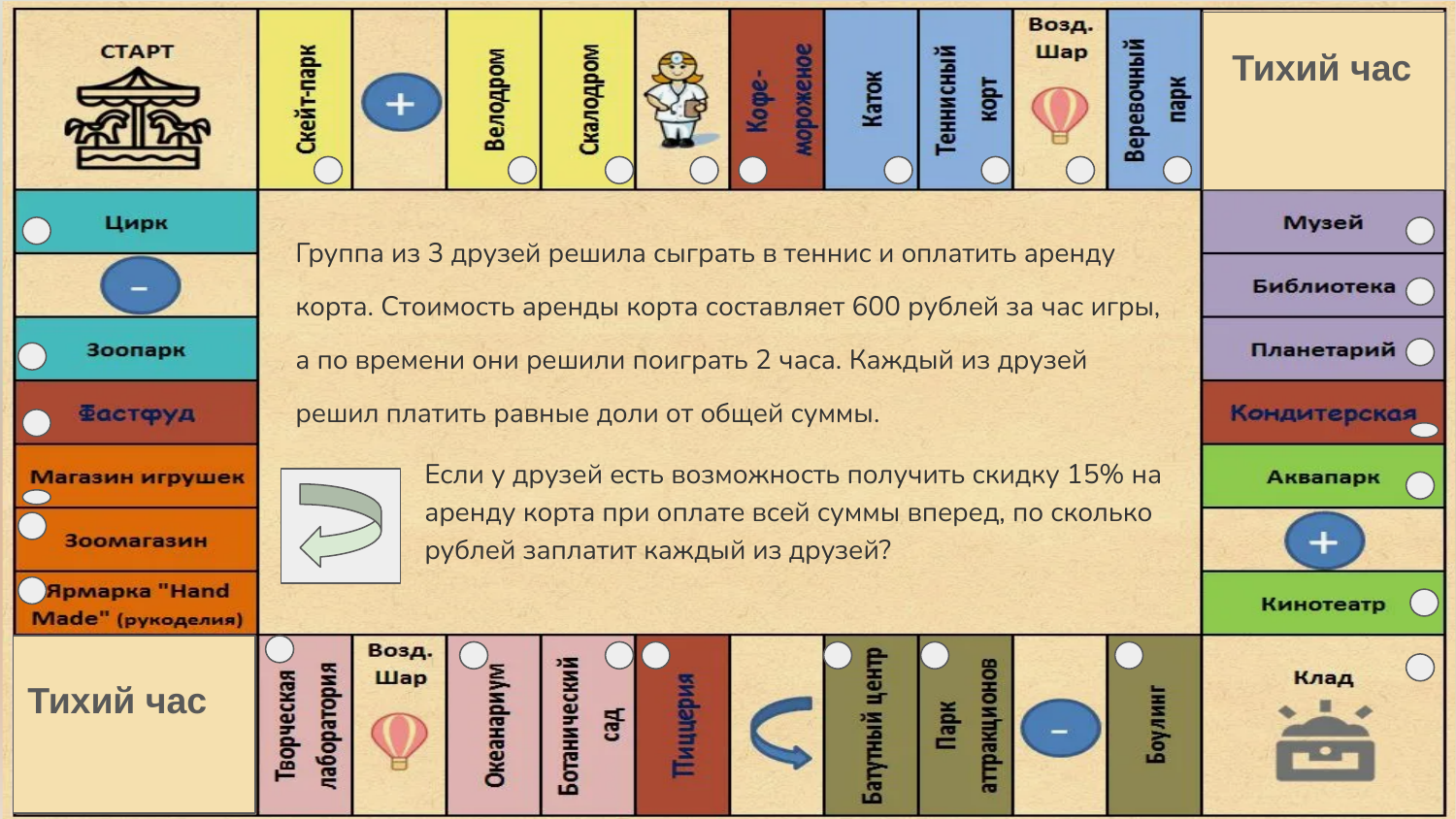

Тихий час

Группа из 3 друзей решила сыграть в теннис и оплатить аренду корта. Стоимость аренды корта составляет 600 рублей за час игры, а по времени они решили поиграть 2 часа. Каждый из друзей решил платить равные доли от общей суммы.
Если у друзей есть возможность получить скидку 15% на аренду корта при оплате всей суммы вперед, по сколько рублей заплатит каждый из друзей?

Тихий час